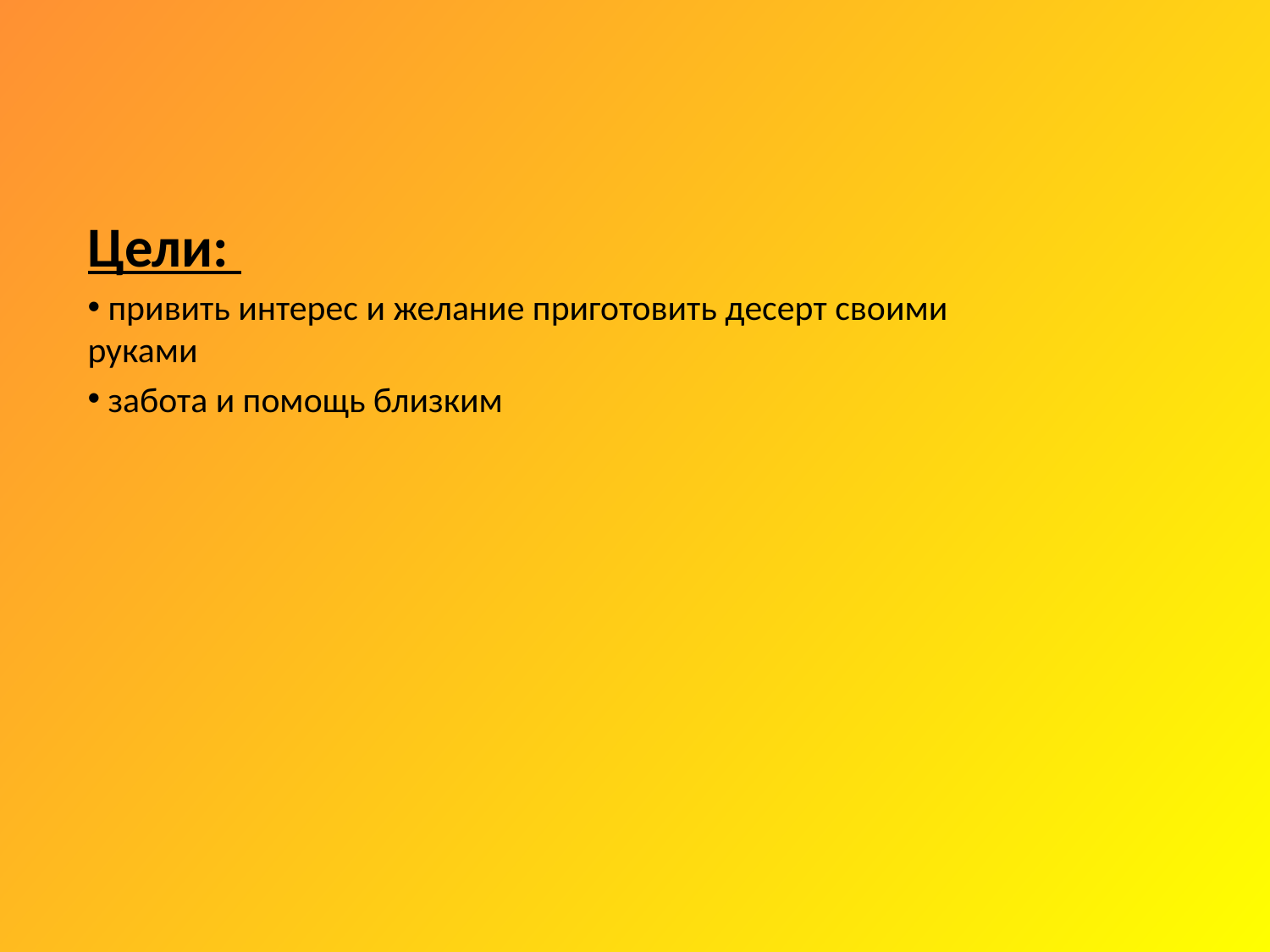

Цели:
 привить интерес и желание приготовить десерт своими руками
 забота и помощь близким